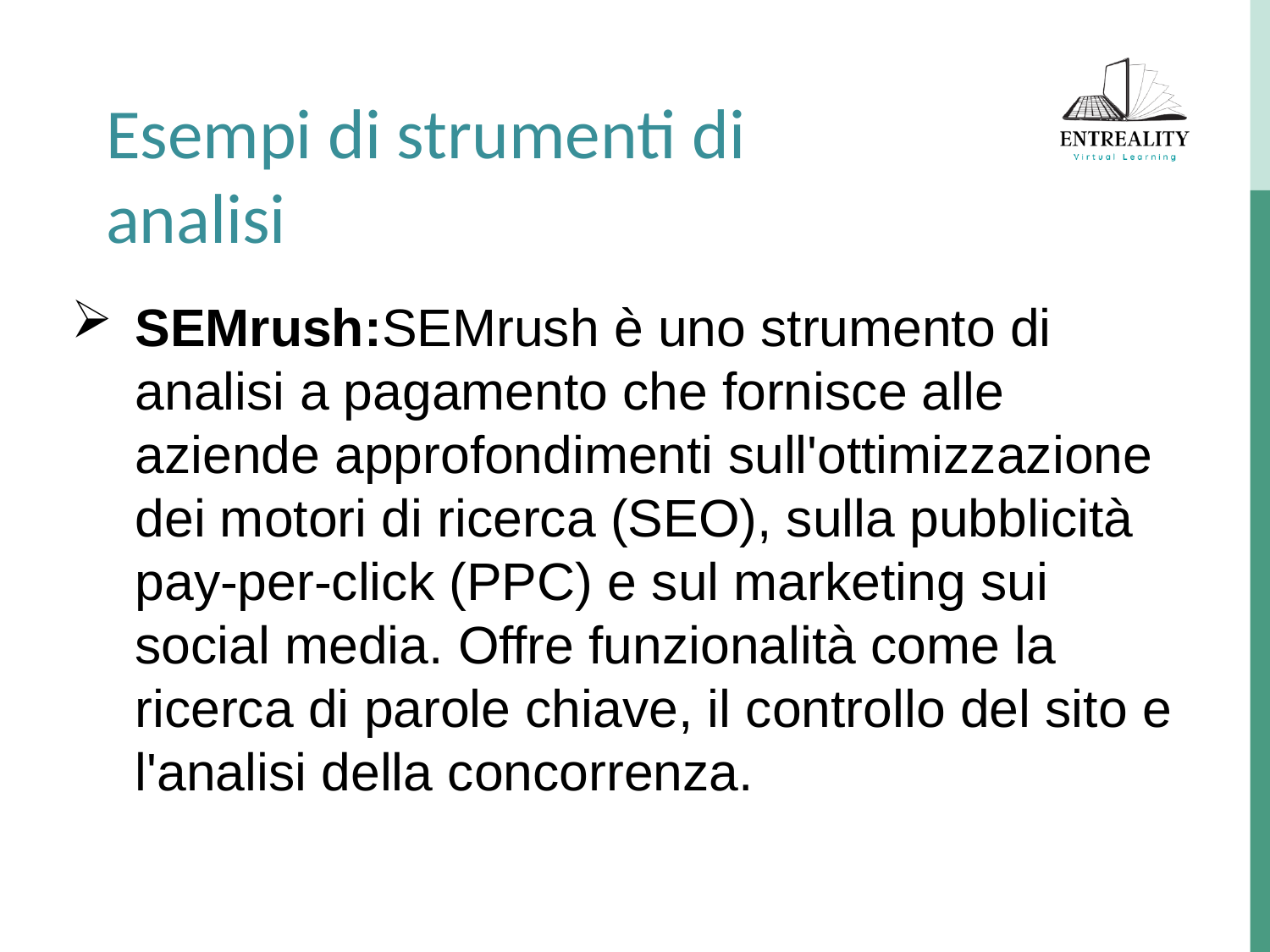

Esempi di strumenti di analisi

SEMrush:SEMrush è uno strumento di analisi a pagamento che fornisce alle aziende approfondimenti sull'ottimizzazione dei motori di ricerca (SEO), sulla pubblicità pay-per-click (PPC) e sul marketing sui social media. Offre funzionalità come la ricerca di parole chiave, il controllo del sito e l'analisi della concorrenza.